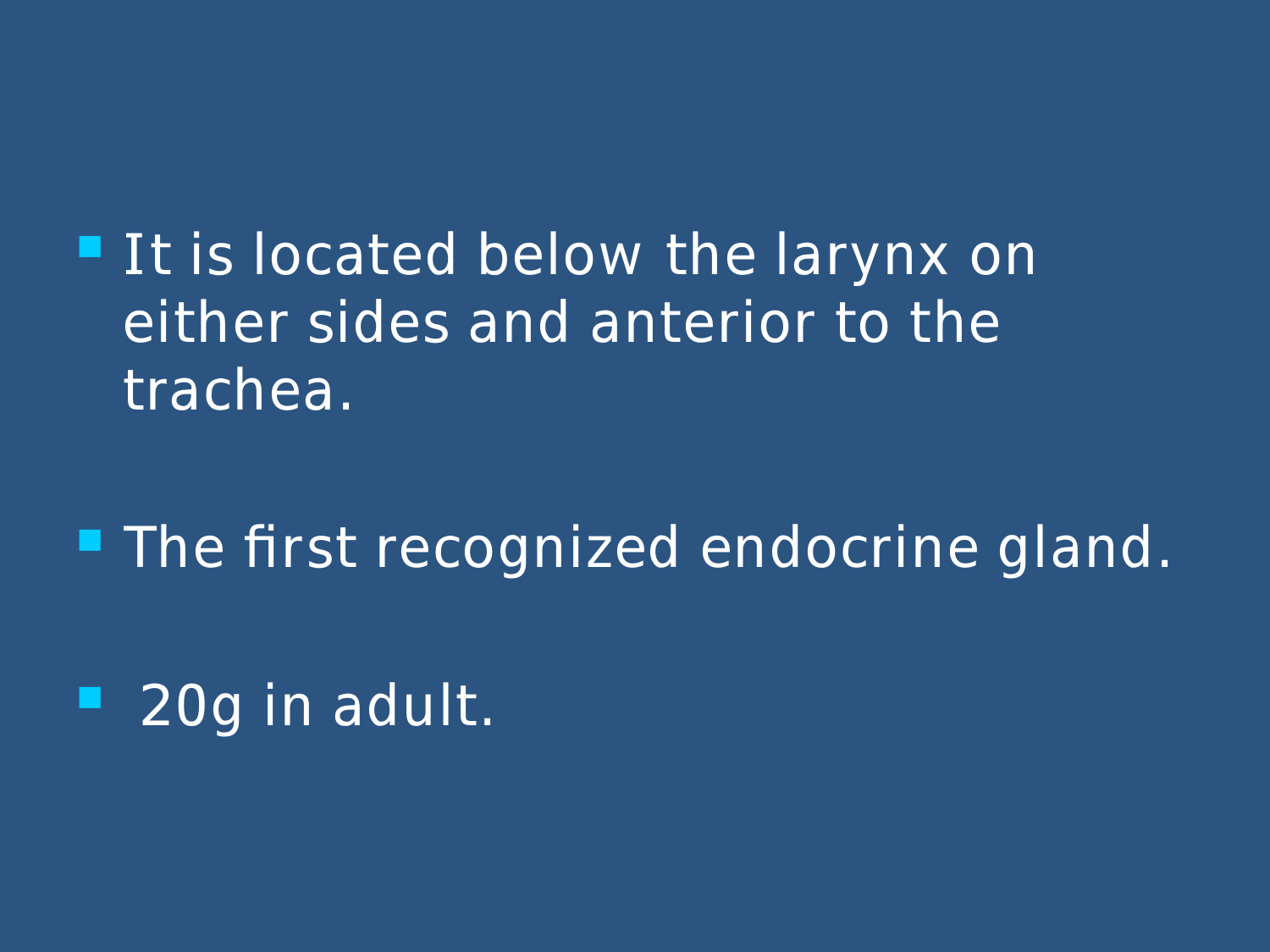

It is located below the larynx on either sides and anterior to the trachea.

The first recognized endocrine gland.

 20g in adult.